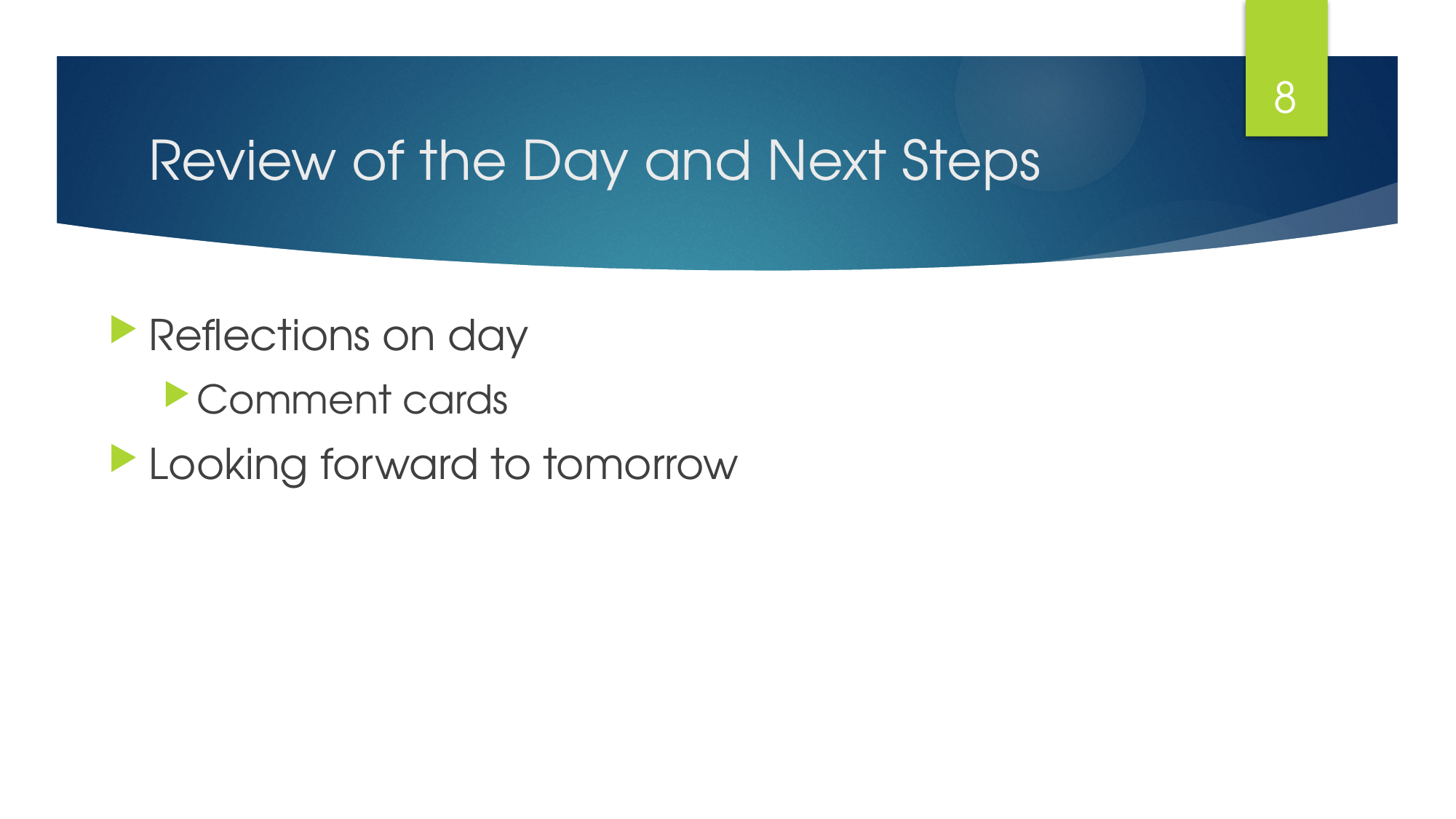

8
# Review of the Day and Next Steps
Reflections on day
Comment cards
Looking forward to tomorrow